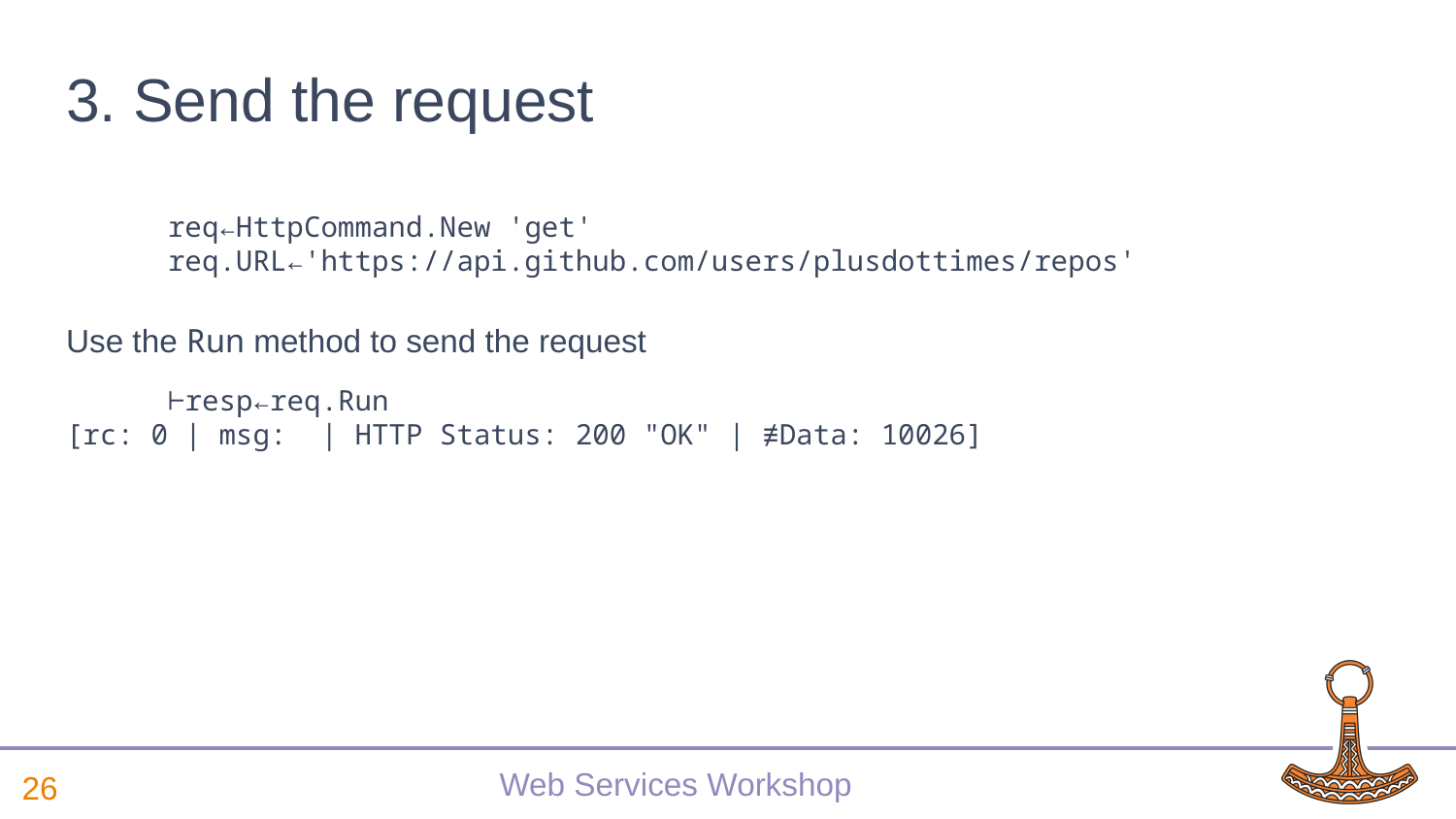

# 3. Send the request
      req←HttpCommand.New 'get'
      req.URL←'https://api.github.com/users/plusdottimes/repos'
Use the Run method to send the request
      ⊢resp←req.Run
[rc: 0 | msg:  | HTTP Status: 200 "OK" | ≢Data: 10026]